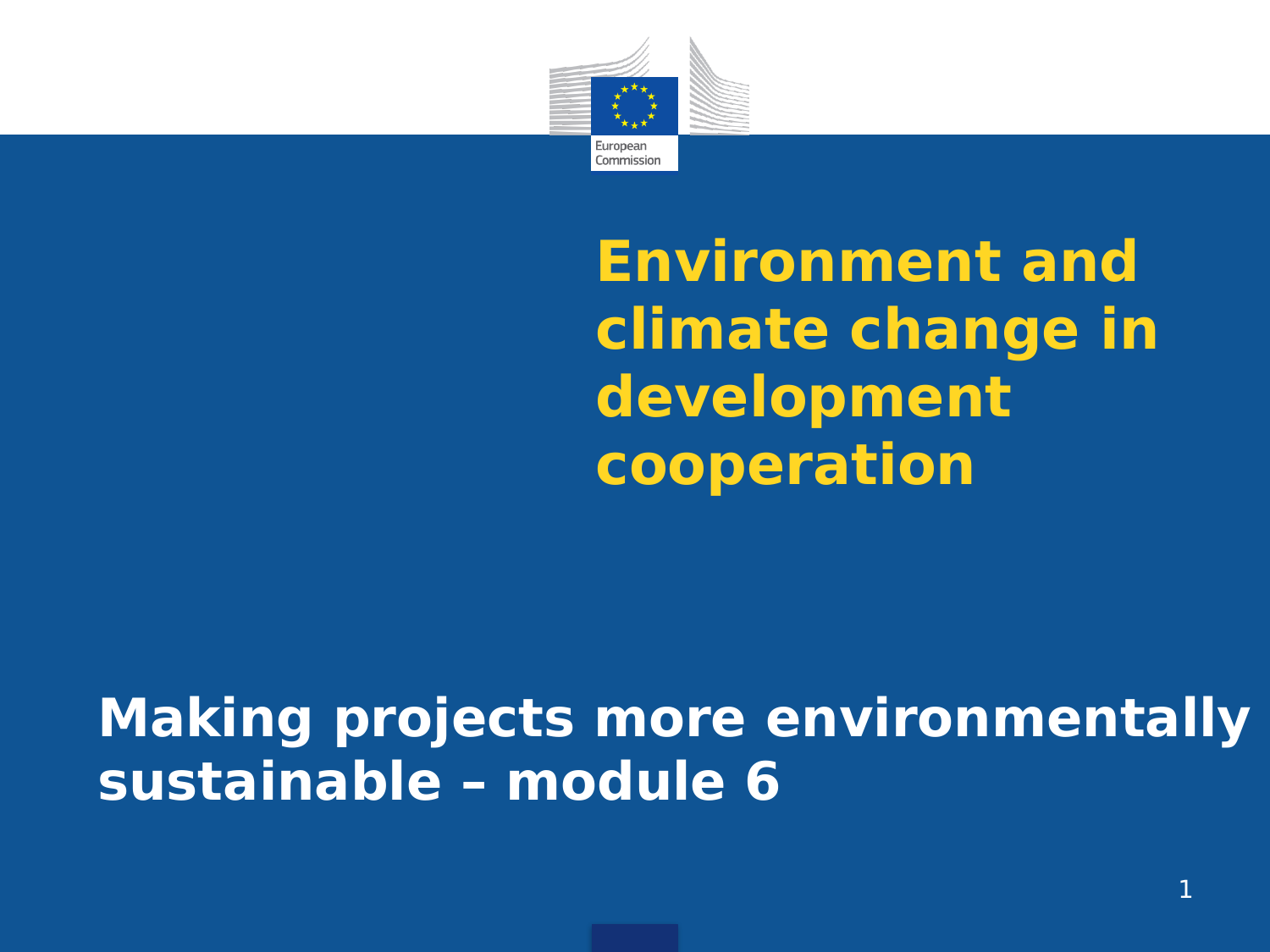

Environment and climate change in development cooperation

Making projects more environmentally sustainable – module 6

1